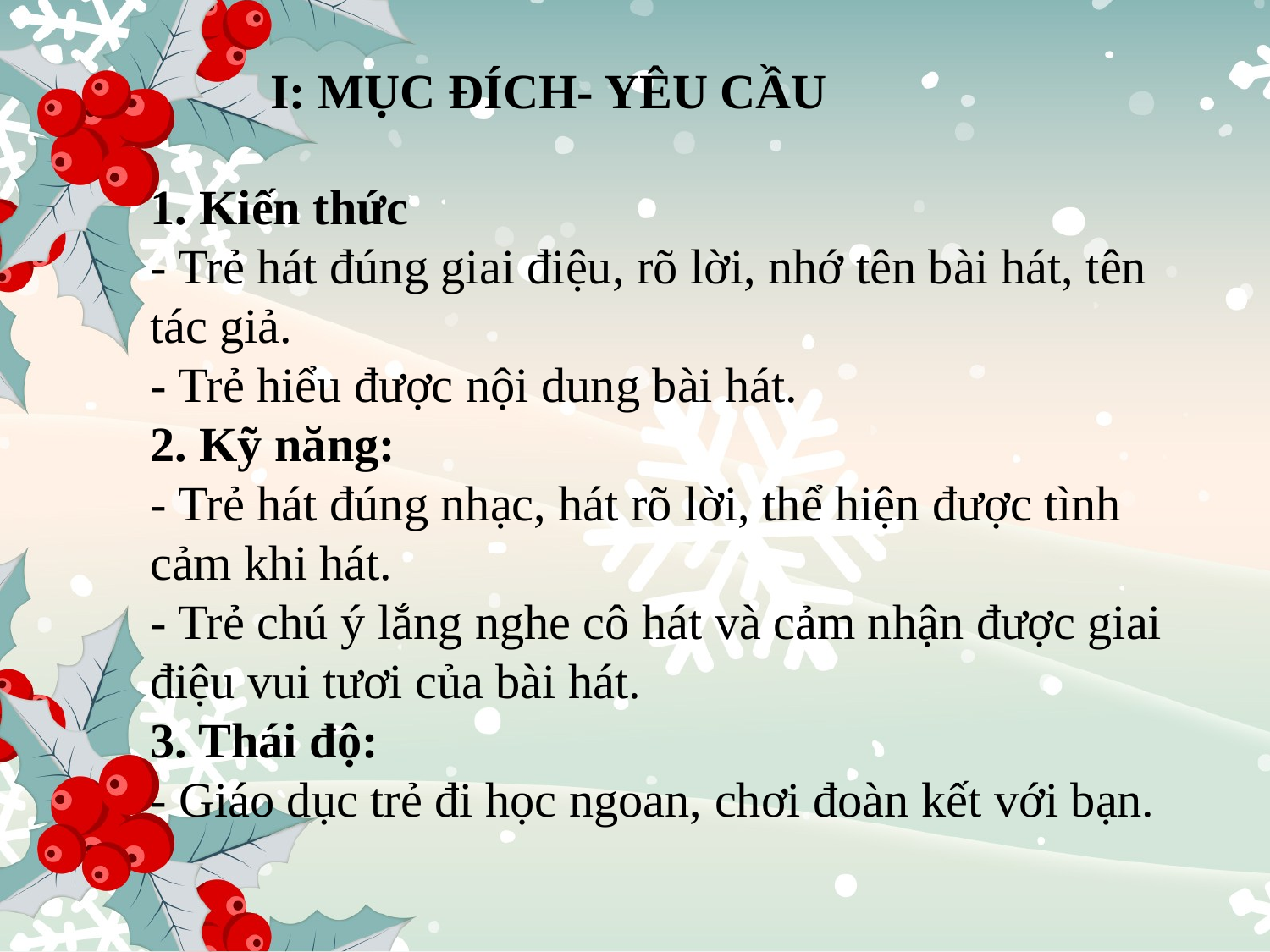

I: MỤC ĐÍCH- YÊU CẦU
1. Kiến thức
- Trẻ hát đúng giai điệu, rõ lời, nhớ tên bài hát, tên tác giả.
- Trẻ hiểu được nội dung bài hát.
2. Kỹ năng:
- Trẻ hát đúng nhạc, hát rõ lời, thể hiện được tình cảm khi hát.
- Trẻ chú ý lắng nghe cô hát và cảm nhận được giai điệu vui tươi của bài hát.
3. Thái độ:
- Giáo dục trẻ đi học ngoan, chơi đoàn kết với bạn.